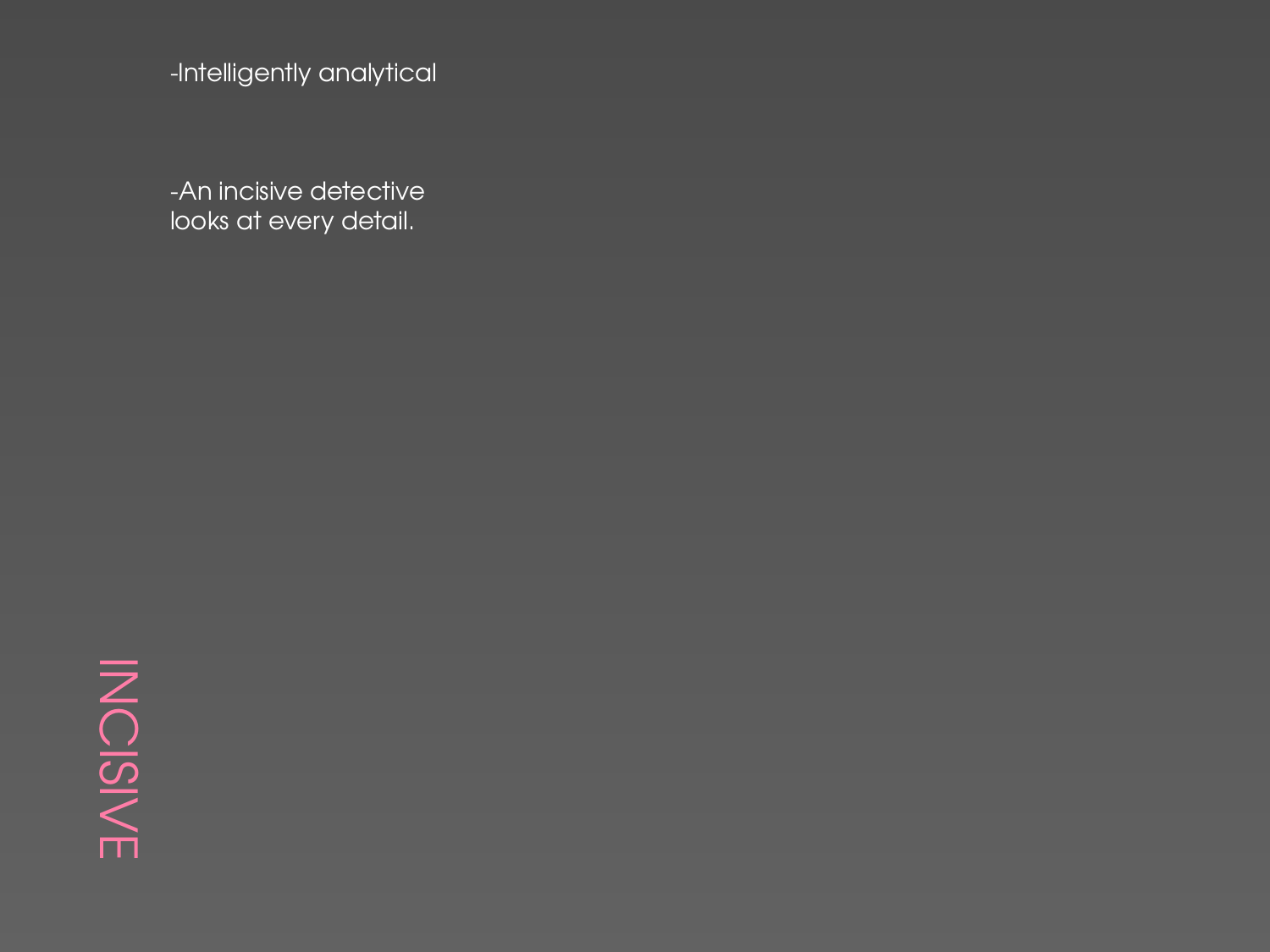

# Incisive
-Intelligently analytical

-An incisive detective looks at every detail.